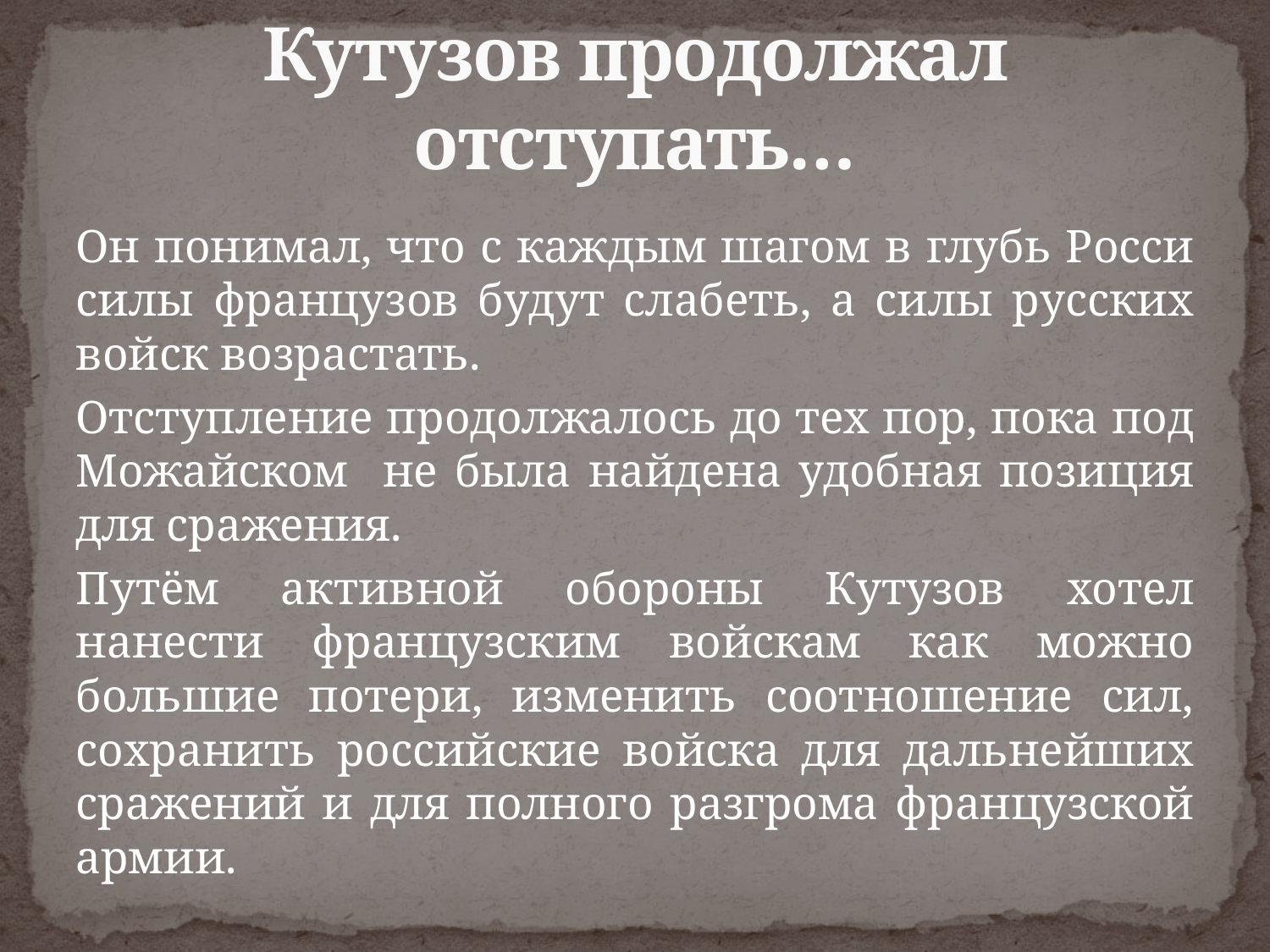

# Кутузов продолжал отступать…
Он понимал, что с каждым шагом в глубь Росси силы французов будут слабеть, а силы русских войск возрастать.
Отступление продолжалось до тех пор, пока под Можайском  не была найдена удобная позиция для сражения.
Путём активной обороны Кутузов хотел нанести французским войскам как можно большие потери, изменить соотношение сил, сохранить российские войска для дальнейших сражений и для полного разгрома французской армии.